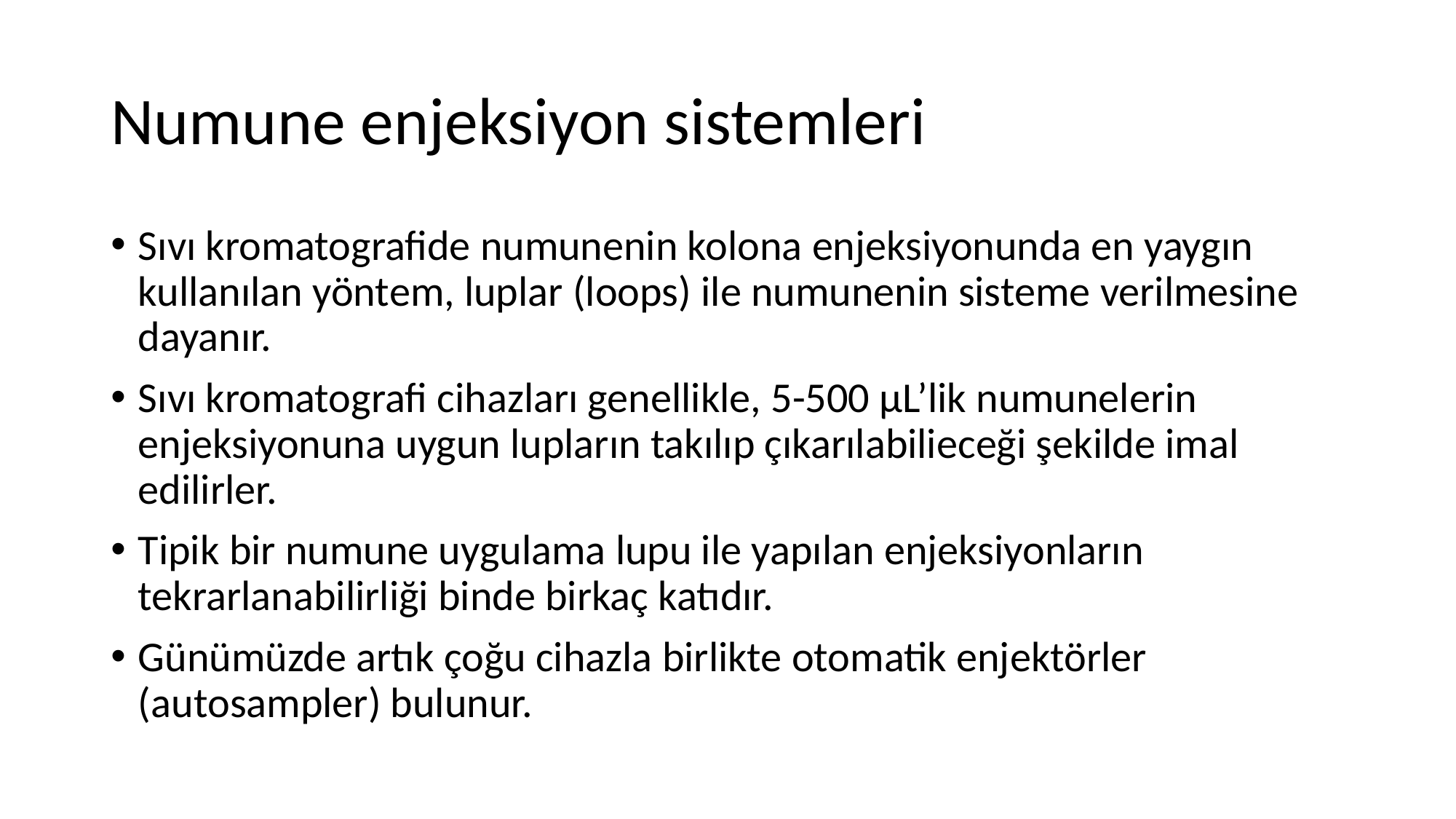

# Numune enjeksiyon sistemleri
Sıvı kromatografide numunenin kolona enjeksiyonunda en yaygın kullanılan yöntem, luplar (loops) ile numunenin sisteme verilmesine dayanır.
Sıvı kromatografi cihazları genellikle, 5-500 µL’lik numunelerin enjeksiyonuna uygun lupların takılıp çıkarılabilieceği şekilde imal edilirler.
Tipik bir numune uygulama lupu ile yapılan enjeksiyonların tekrarlanabilirliği binde birkaç katıdır.
Günümüzde artık çoğu cihazla birlikte otomatik enjektörler (autosampler) bulunur.